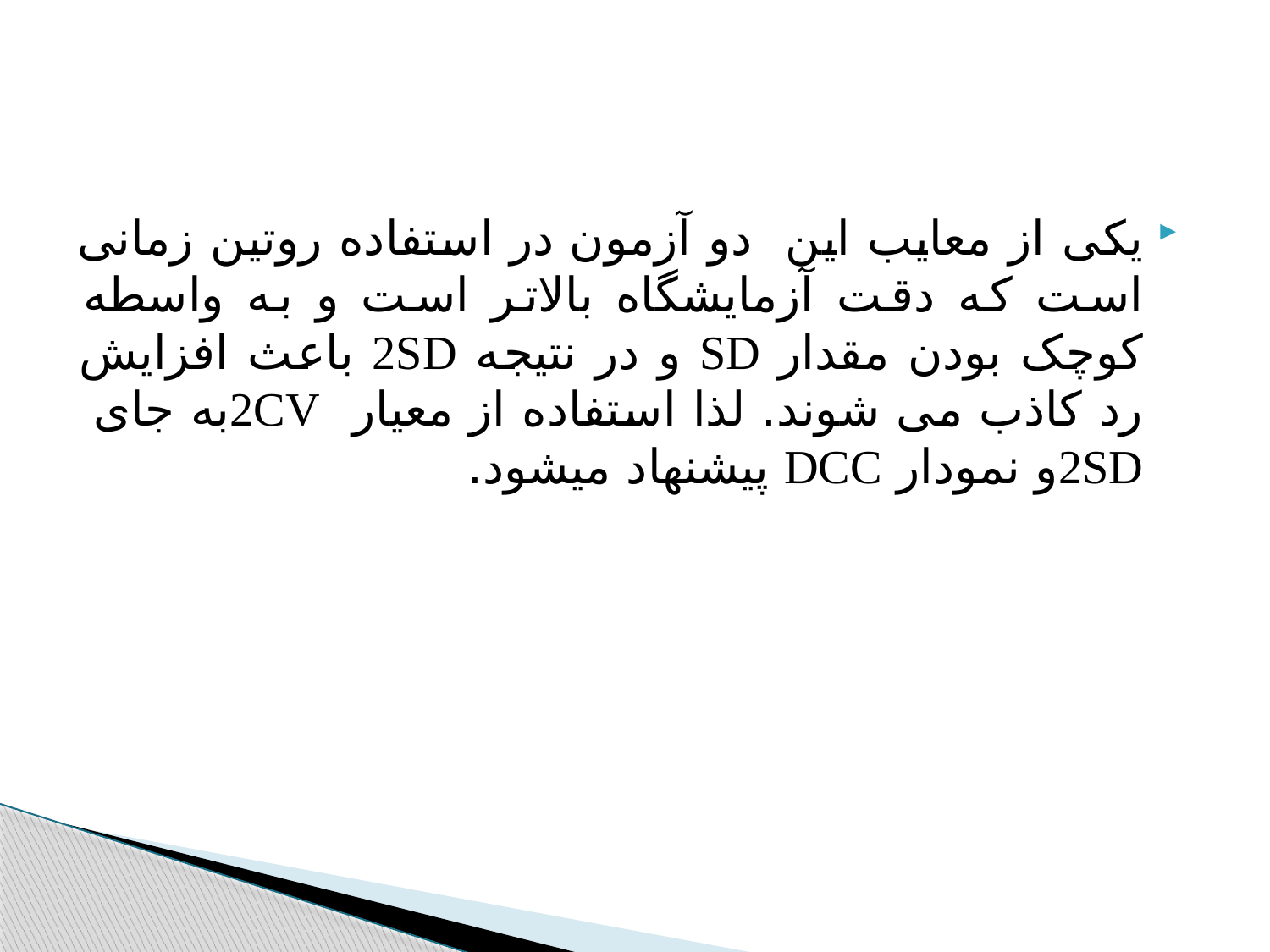

یکی از معایب این  دو آزمون در استفاده روتین زمانی است که دقت آزمایشگاه بالاتر است و به واسطه کوچک بودن مقدار SD و در نتیجه 2SD باعث افزایش رد کاذب می شوند. لذا استفاده از معیار  2CVبه جای  2SDو نمودار DCC پیشنهاد میشود.